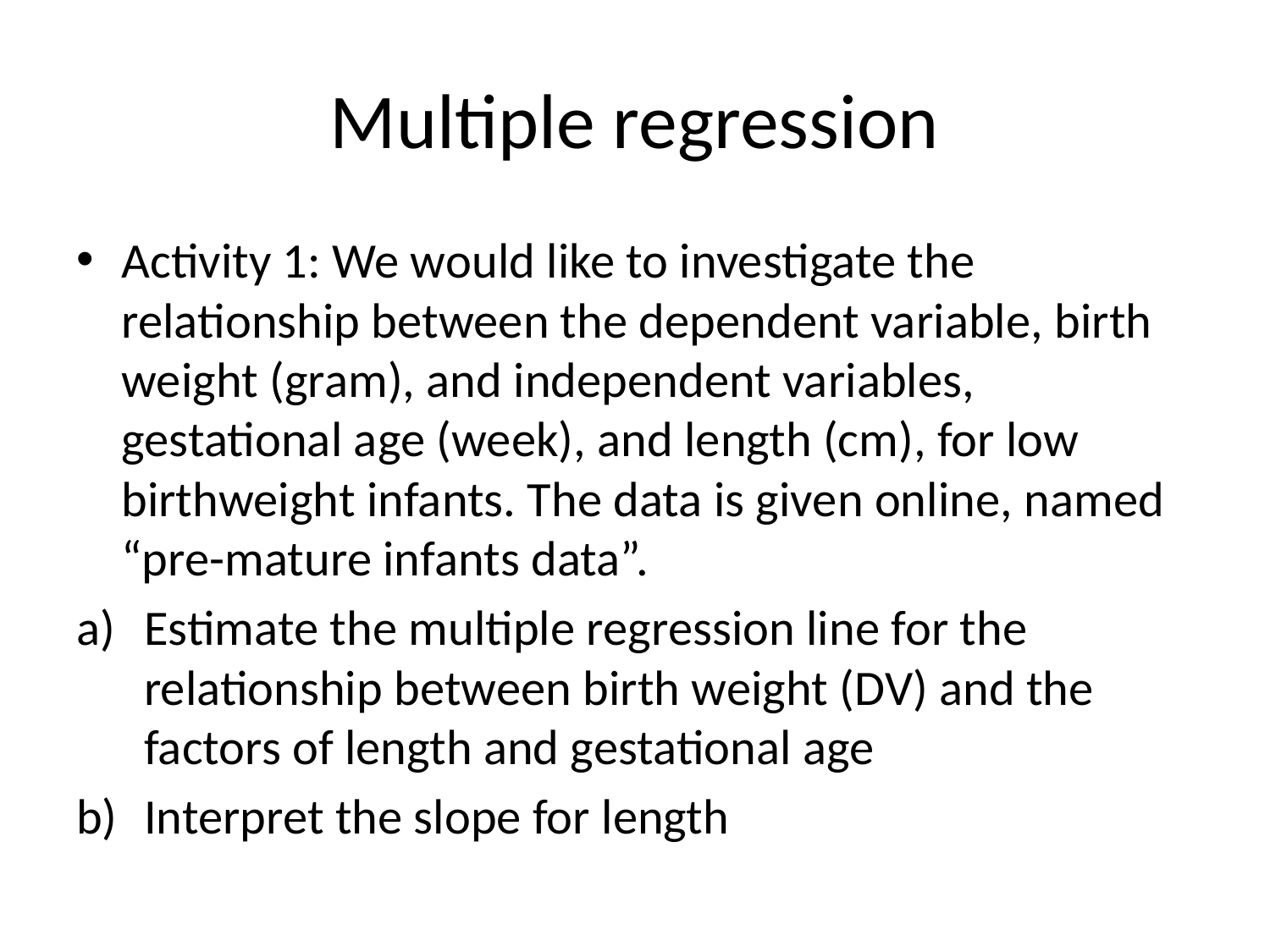

# Multiple regression
Activity 1: We would like to investigate the relationship between the dependent variable, birth weight (gram), and independent variables, gestational age (week), and length (cm), for low birthweight infants. The data is given online, named “pre-mature infants data”.
Estimate the multiple regression line for the relationship between birth weight (DV) and the factors of length and gestational age
Interpret the slope for length